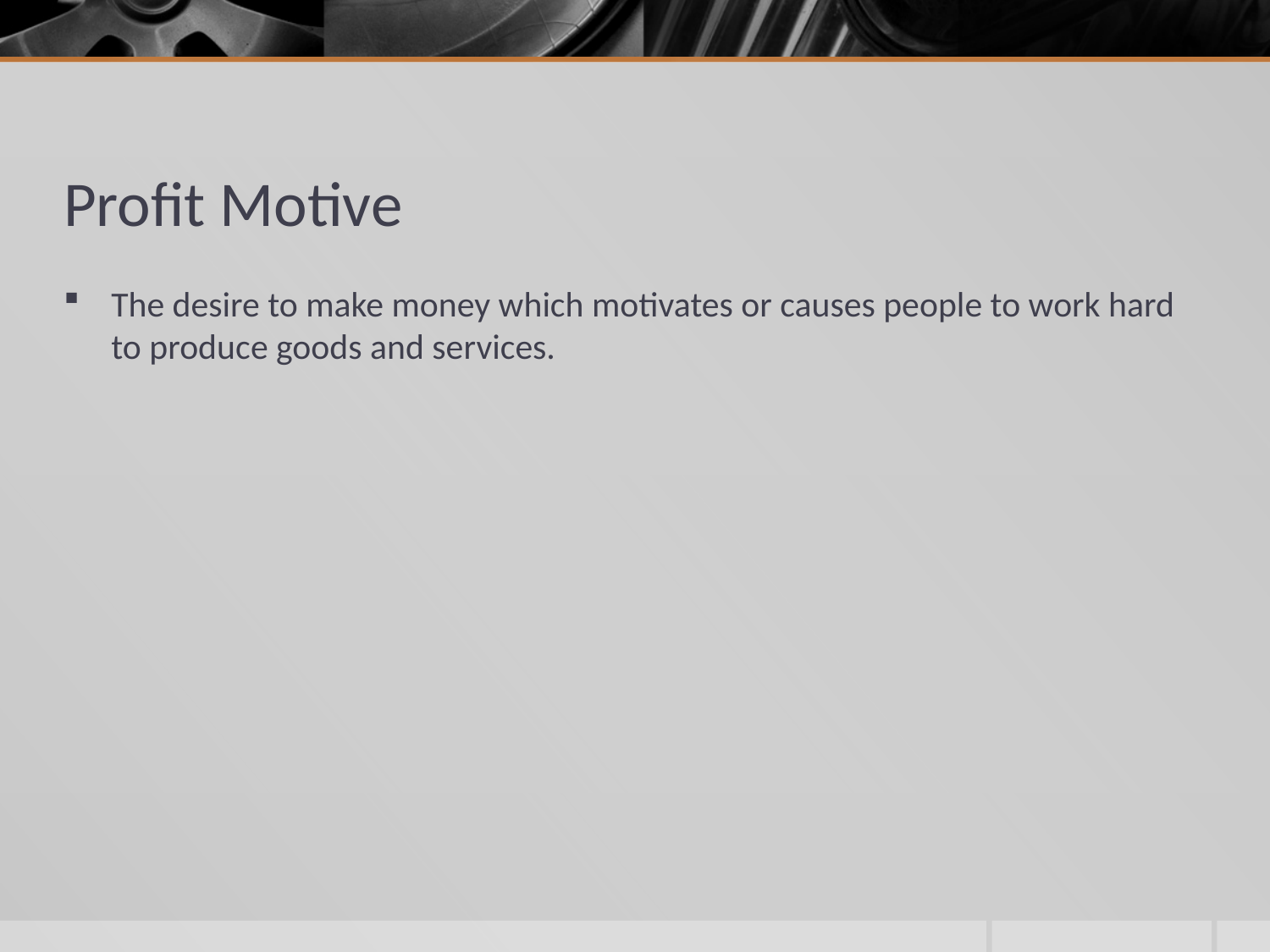

# Profit Motive
The desire to make money which motivates or causes people to work hard to produce goods and services.